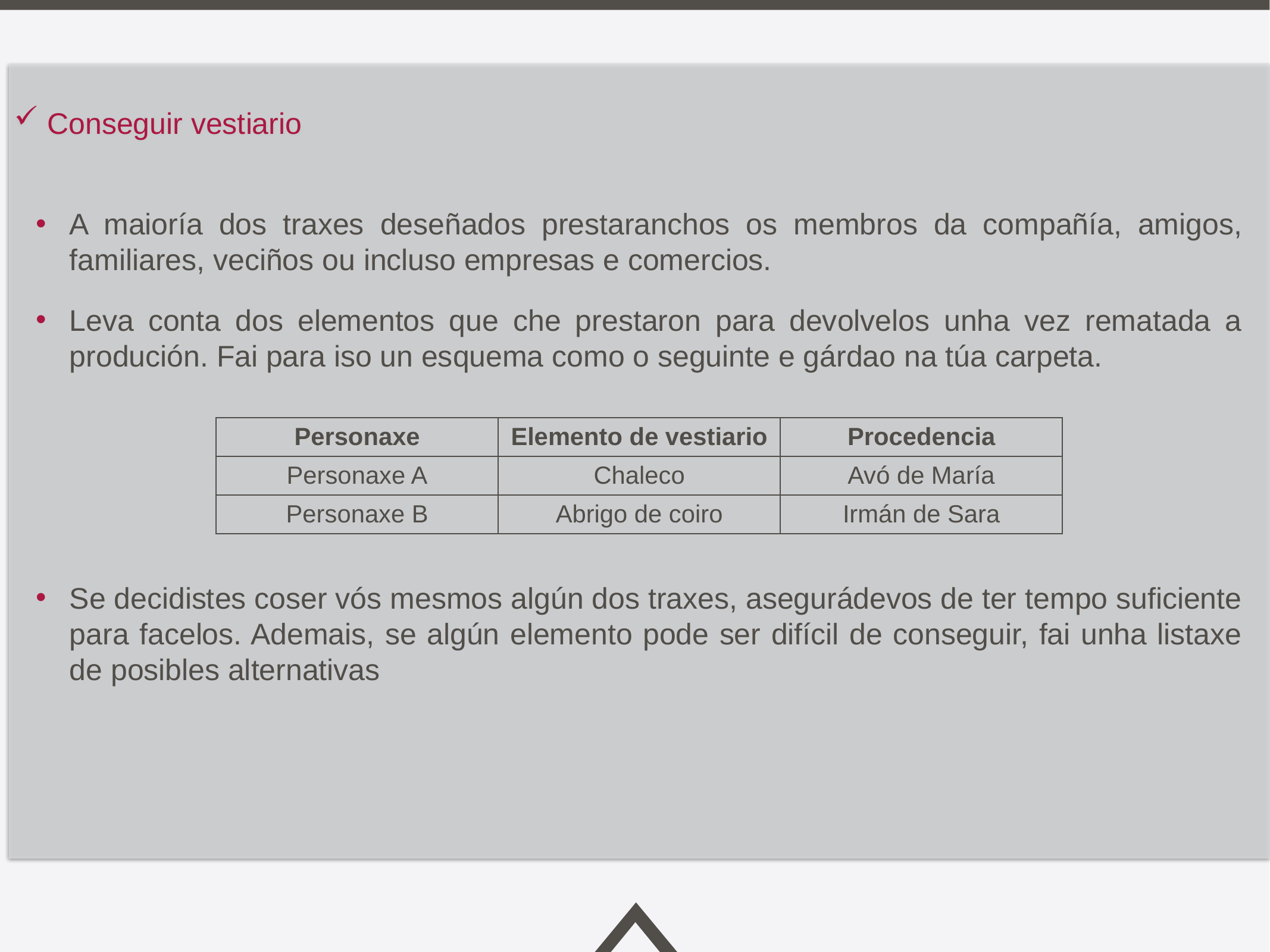

Conseguir vestiario

A maioría dos traxes deseñados prestaranchos os membros da compañía, amigos, familiares, veciños ou incluso empresas e comercios.
Leva conta dos elementos que che prestaron para devolvelos unha vez rematada a produción. Fai para iso un esquema como o seguinte e gárdao na túa carpeta.

Se decidistes coser vós mesmos algún dos traxes, asegurádevos de ter tempo suficiente para facelos. Ademais, se algún elemento pode ser difícil de conseguir, fai unha listaxe de posibles alternativas

| Personaxe | Elemento de vestiario | Procedencia |
| --- | --- | --- |
| Personaxe A | Chaleco | Avó de María |
| Personaxe B | Abrigo de coiro | Irmán de Sara |